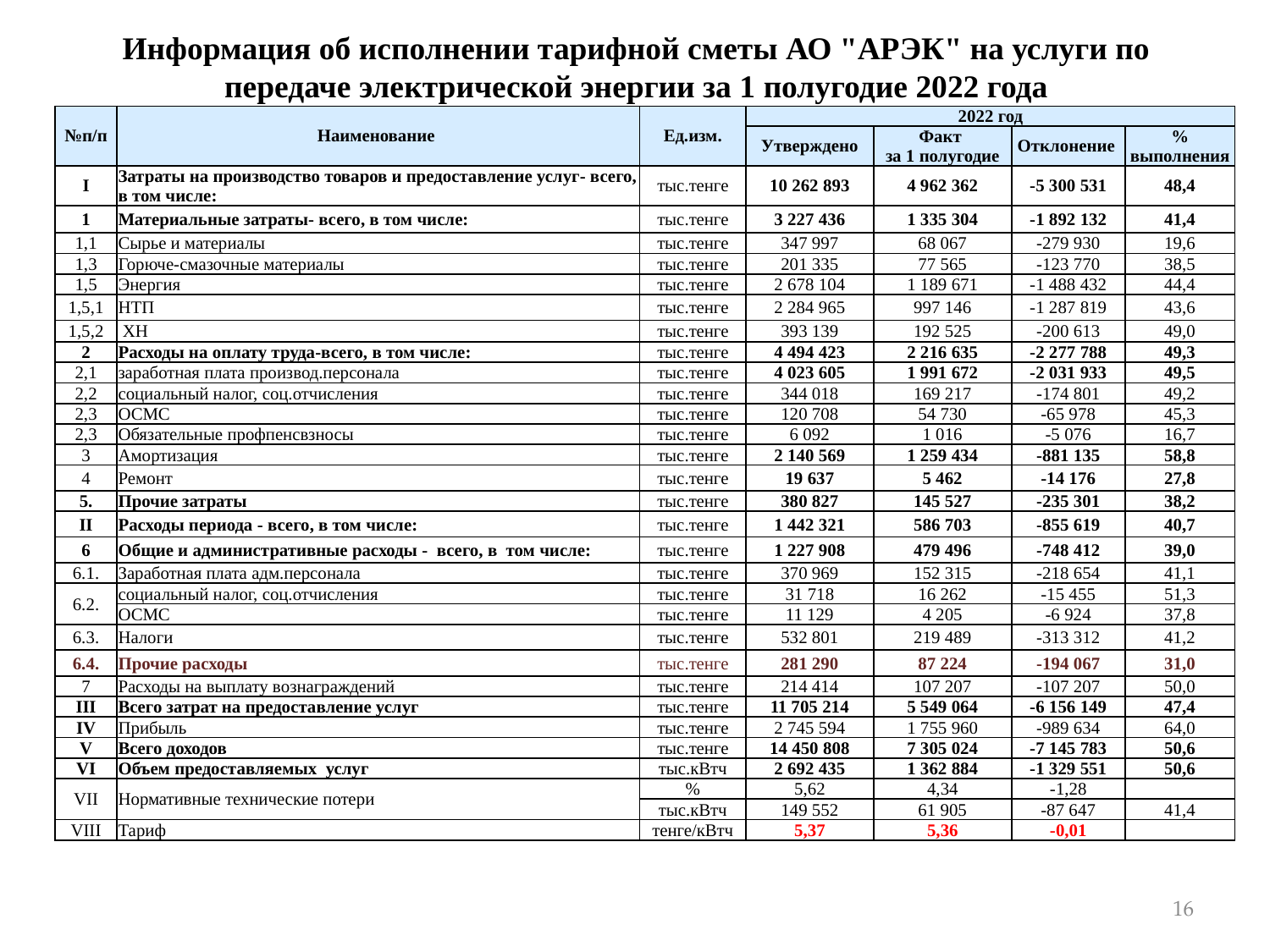

# Информация об исполнении тарифной сметы АО "АРЭК" на услуги по передаче электрической энергии за 1 полугодие 2022 года
| №п/п | Наименование | Ед.изм. | 2022 год |  |  |  |
| --- | --- | --- | --- | --- | --- | --- |
|  |  |  | Утверждено | Факт за 1 полугодие | Отклонение | % выполнения |
| I | Затраты на производство товаров и предоставление услуг- всего, в том числе: | тыс.тенге | 10 262 893 | 4 962 362 | -5 300 531 | 48,4 |
| 1 | Материальные затраты- всего, в том числе: | тыс.тенге | 3 227 436 | 1 335 304 | -1 892 132 | 41,4 |
| 1,1 | Сырье и материалы | тыс.тенге | 347 997 | 68 067 | -279 930 | 19,6 |
| 1,3 | Горюче-смазочные материалы | тыс.тенге | 201 335 | 77 565 | -123 770 | 38,5 |
| 1,5 | Энергия | тыс.тенге | 2 678 104 | 1 189 671 | -1 488 432 | 44,4 |
| 1,5,1 | НТП | тыс.тенге | 2 284 965 | 997 146 | -1 287 819 | 43,6 |
| 1,5,2 | ХН | тыс.тенге | 393 139 | 192 525 | -200 613 | 49,0 |
| 2 | Расходы на оплату труда-всего, в том числе: | тыс.тенге | 4 494 423 | 2 216 635 | -2 277 788 | 49,3 |
| 2,1 | заработная плата производ.персонала | тыс.тенге | 4 023 605 | 1 991 672 | -2 031 933 | 49,5 |
| 2,2 | социальный налог, соц.отчисления | тыс.тенге | 344 018 | 169 217 | -174 801 | 49,2 |
| 2,3 | ОСМС | тыс.тенге | 120 708 | 54 730 | -65 978 | 45,3 |
| 2,3 | Обязательные профпенсвзносы | тыс.тенге | 6 092 | 1 016 | -5 076 | 16,7 |
| 3 | Амортизация | тыс.тенге | 2 140 569 | 1 259 434 | -881 135 | 58,8 |
| 4 | Ремонт | тыс.тенге | 19 637 | 5 462 | -14 176 | 27,8 |
| 5. | Прочие затраты | тыс.тенге | 380 827 | 145 527 | -235 301 | 38,2 |
| II | Расходы периода - всего, в том числе: | тыс.тенге | 1 442 321 | 586 703 | -855 619 | 40,7 |
| 6 | Общие и административные расходы - всего, в том числе: | тыс.тенге | 1 227 908 | 479 496 | -748 412 | 39,0 |
| 6.1. | Заработная плата адм.персонала | тыс.тенге | 370 969 | 152 315 | -218 654 | 41,1 |
| 6.2. | социальный налог, соц.отчисления | тыс.тенге | 31 718 | 16 262 | -15 455 | 51,3 |
|  | ОСМС | тыс.тенге | 11 129 | 4 205 | -6 924 | 37,8 |
| 6.3. | Налоги | тыс.тенге | 532 801 | 219 489 | -313 312 | 41,2 |
| 6.4. | Прочие расходы | тыс.тенге | 281 290 | 87 224 | -194 067 | 31,0 |
| 7 | Расходы на выплату вознаграждений | тыс.тенге | 214 414 | 107 207 | -107 207 | 50,0 |
| III | Всего затрат на предоставление услуг | тыс.тенге | 11 705 214 | 5 549 064 | -6 156 149 | 47,4 |
| IV | Прибыль | тыс.тенге | 2 745 594 | 1 755 960 | -989 634 | 64,0 |
| V | Всего доходов | тыс.тенге | 14 450 808 | 7 305 024 | -7 145 783 | 50,6 |
| VI | Объем предоставляемых услуг | тыс.кВтч | 2 692 435 | 1 362 884 | -1 329 551 | 50,6 |
| VII | Нормативные технические потери | % | 5,62 | 4,34 | -1,28 |  |
|  |  | тыс.кВтч | 149 552 | 61 905 | -87 647 | 41,4 |
| VIII | Тариф | тенге/кВтч | 5,37 | 5,36 | -0,01 |  |
16